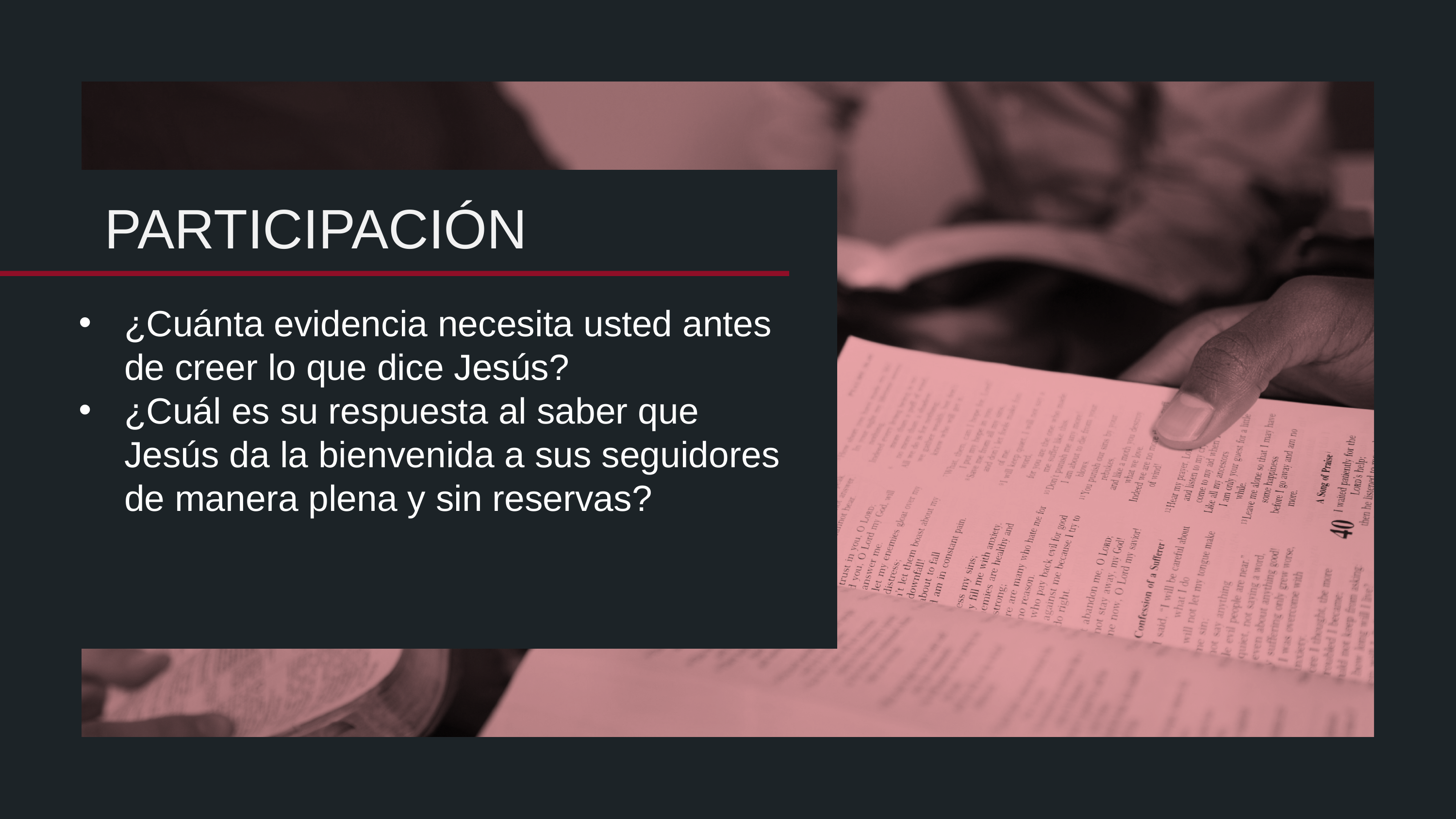

¿Cuánta evidencia necesita usted antes de creer lo que dice Jesús?
¿Cuál es su respuesta al saber que Jesús da la bienvenida a sus seguidores de manera plena y sin reservas?